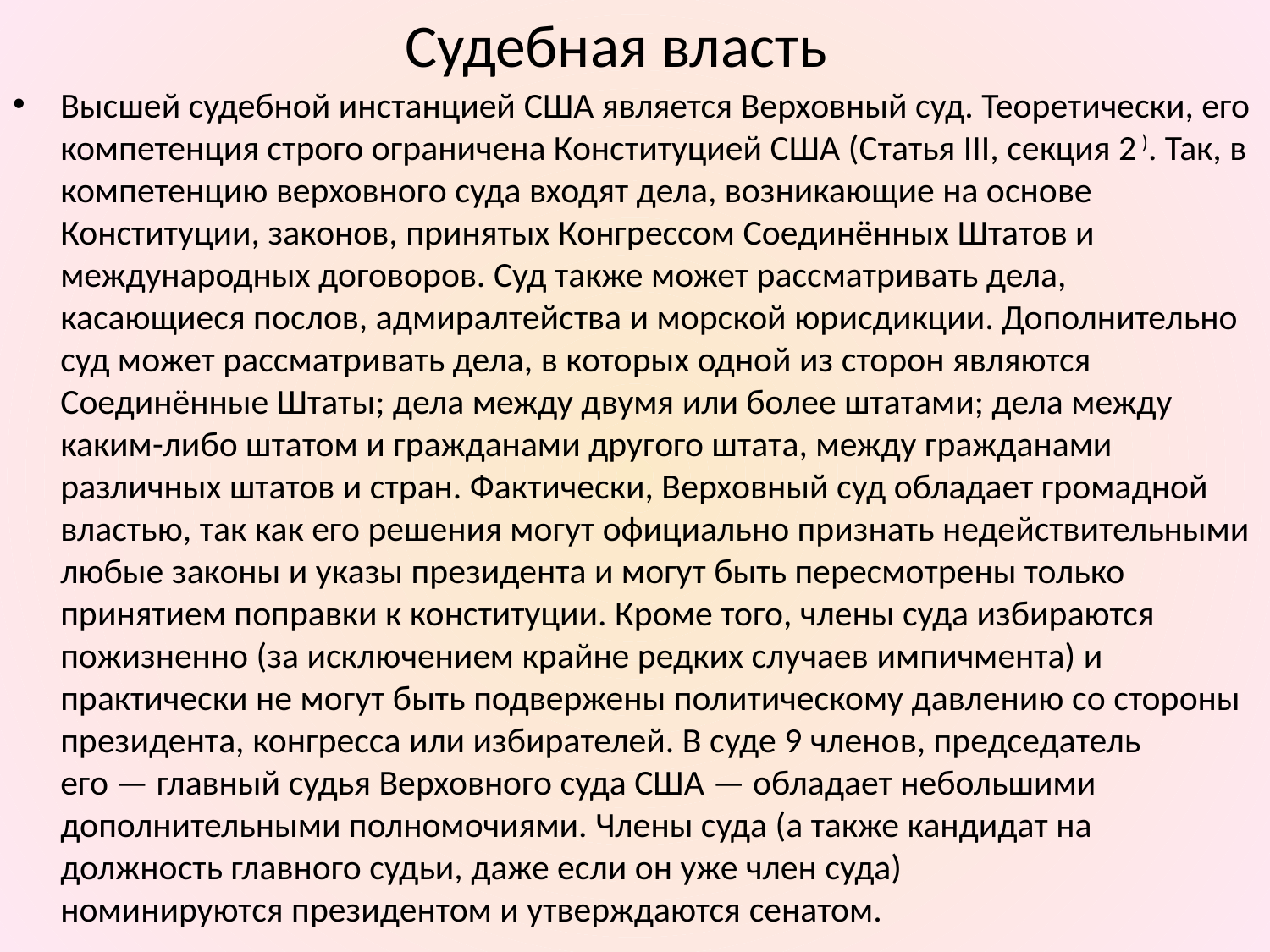

# Судебная власть
Высшей судебной инстанцией США является Верховный суд. Теоретически, его компетенция строго ограничена Конституцией США (Статья III, секция 2 ). Так, в компетенцию верховного суда входят дела, возникающие на основе Конституции, законов, принятых Конгрессом Соединённых Штатов и международных договоров. Суд также может рассматривать дела, касающиеся послов, адмиралтейства и морской юрисдикции. Дополнительно суд может рассматривать дела, в которых одной из сторон являются Соединённые Штаты; дела между двумя или более штатами; дела между каким-либо штатом и гражданами другого штата, между гражданами различных штатов и стран. Фактически, Верховный суд обладает громадной властью, так как его решения могут официально признать недействительными любые законы и указы президента и могут быть пересмотрены только принятием поправки к конституции. Кроме того, члены суда избираются пожизненно (за исключением крайне редких случаев импичмента) и практически не могут быть подвержены политическому давлению со стороны президента, конгресса или избирателей. В суде 9 членов, председатель его — главный судья Верховного суда США — обладает небольшими дополнительными полномочиями. Члены суда (а также кандидат на должность главного судьи, даже если он уже член суда) номинируются президентом и утверждаются сенатом.